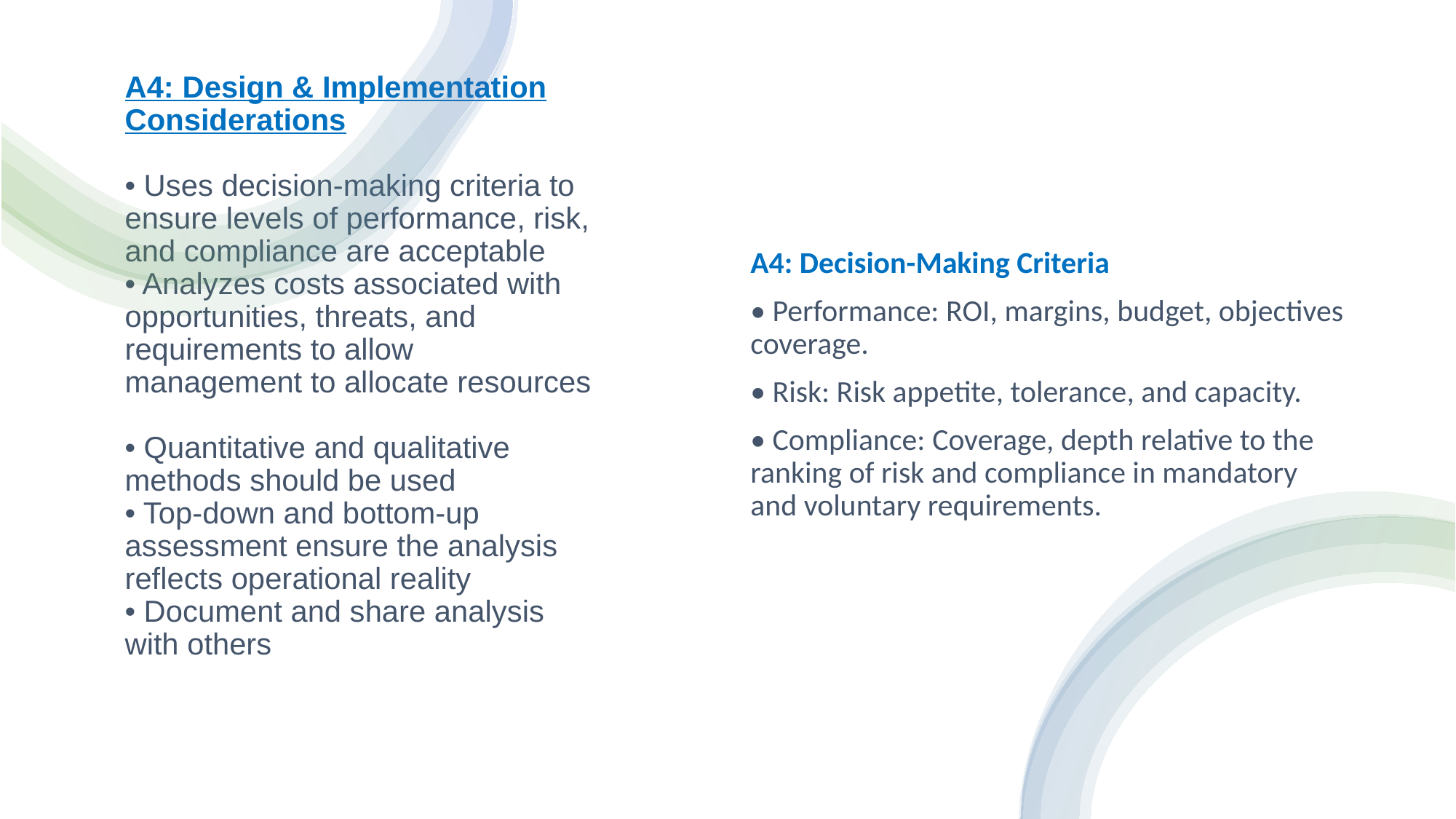

A4: Decision-Making Criteria
• Performance: ROI, margins, budget, objectives coverage.
• Risk: Risk appetite, tolerance, and capacity.
• Compliance: Coverage, depth relative to the ranking of risk and compliance in mandatory and voluntary requirements.
# A4: Design & Implementation Considerations • Uses decision-making criteria to ensure levels of performance, risk, and compliance are acceptable • Analyzes costs associated with opportunities, threats, and requirements to allow management to allocate resources • Quantitative and qualitative methods should be used • Top-down and bottom-up assessment ensure the analysis reflects operational reality • Document and share analysis with others